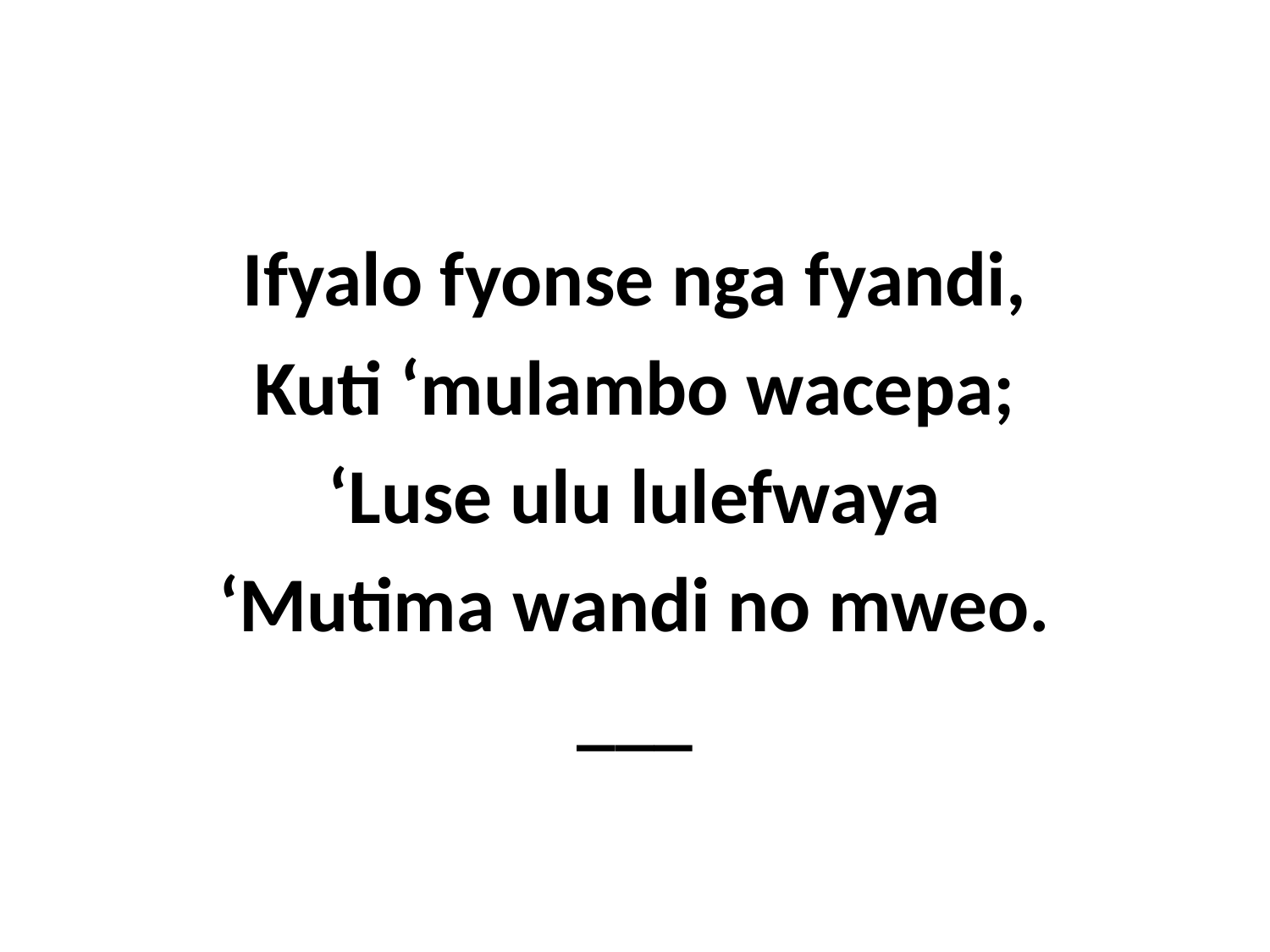

Ifyalo fyonse nga fyandi,
Kuti ‘mulambo wacepa;
‘Luse ulu lulefwaya
‘Mutima wandi no mweo.
___